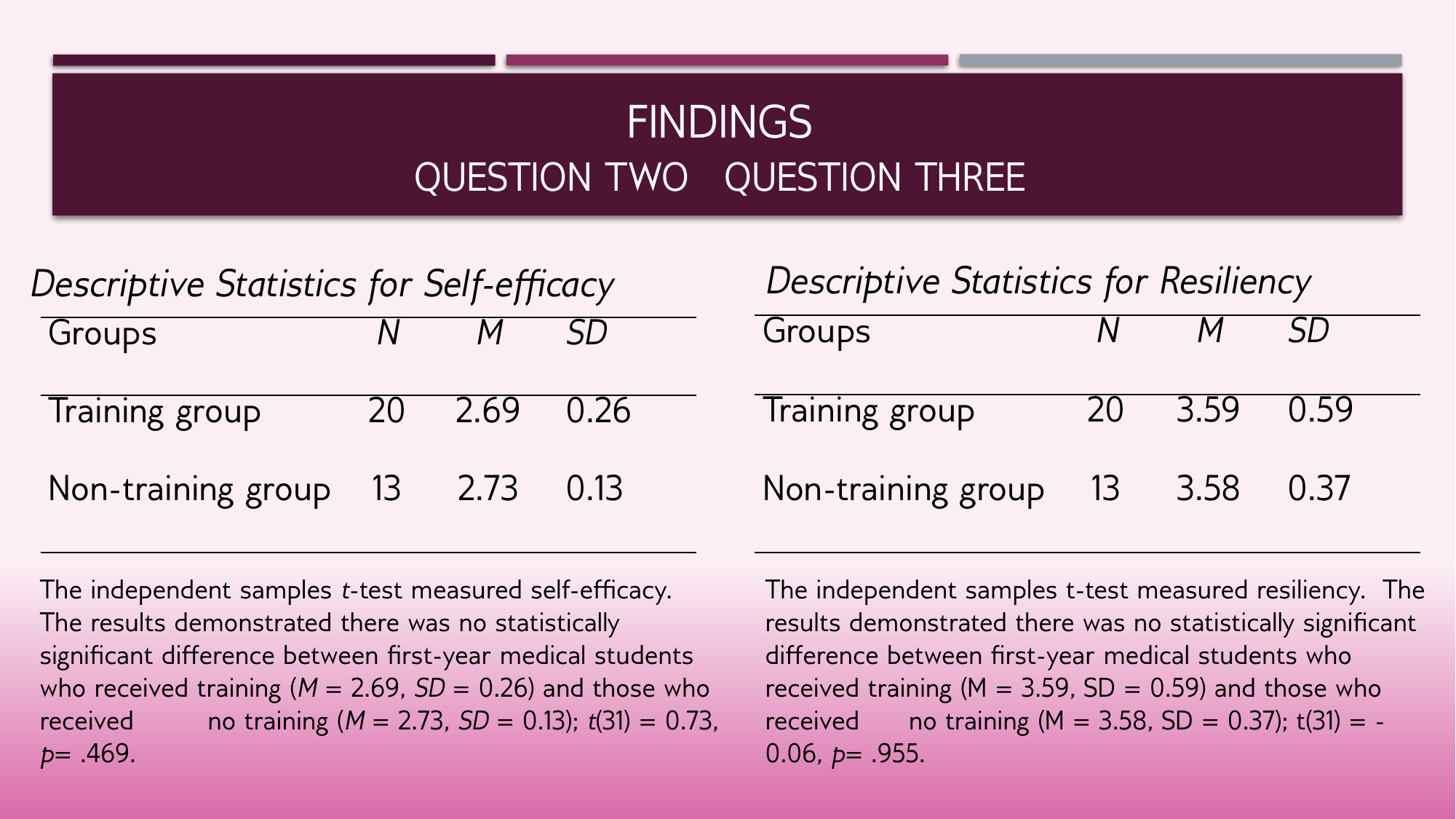

# Findings question two						Question three
Descriptive Statistics for Resiliency
Descriptive Statistics for Self-efficacy
| Groups | N | M | SD |
| --- | --- | --- | --- |
| Training group | 20 | 3.59 | 0.59 |
| Non-training group | 13 | 3.58 | 0.37 |
| Groups | N | M | SD |
| --- | --- | --- | --- |
| Training group | 20 | 2.69 | 0.26 |
| Non-training group | 13 | 2.73 | 0.13 |
The independent samples t-test measured self-efficacy.        The results demonstrated there was no statistically significant difference between first-year medical students who received training (M = 2.69, SD = 0.26) and those who received         no training (M = 2.73, SD = 0.13); t(31) = 0.73, p= .469.
The independent samples t-test measured resiliency.  The results demonstrated there was no statistically significant difference between first-year medical students who received training (M = 3.59, SD = 0.59) and those who received      no training (M = 3.58, SD = 0.37); t(31) = -0.06, p= .955.